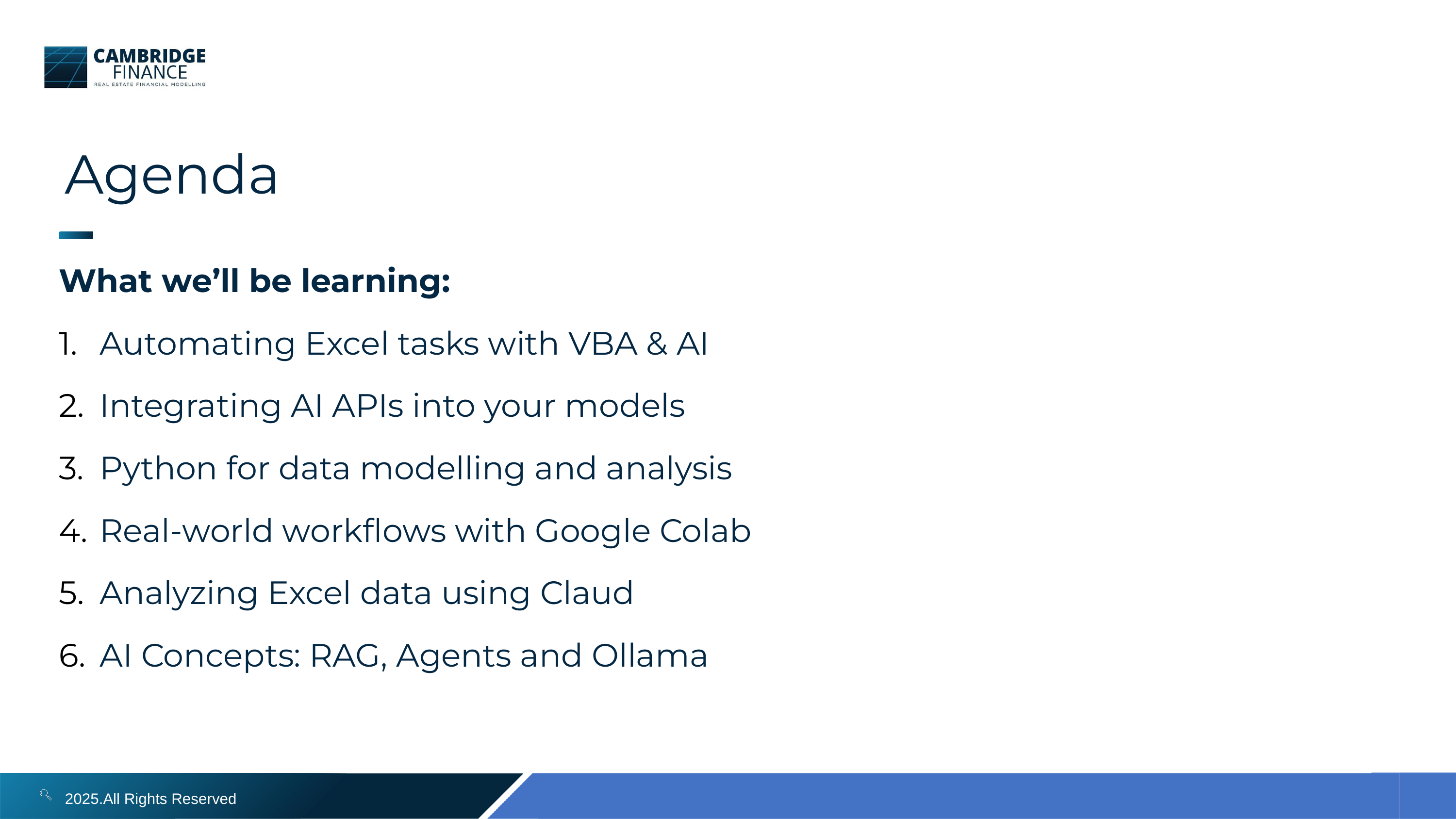

Agenda
What we’ll be learning:
Automating Excel tasks with VBA & AI
Integrating AI APIs into your models
Python for data modelling and analysis
Real-world workflows with Google Colab
Analyzing Excel data using Claud
AI Concepts: RAG, Agents and Ollama

2025.All Rights Reserved